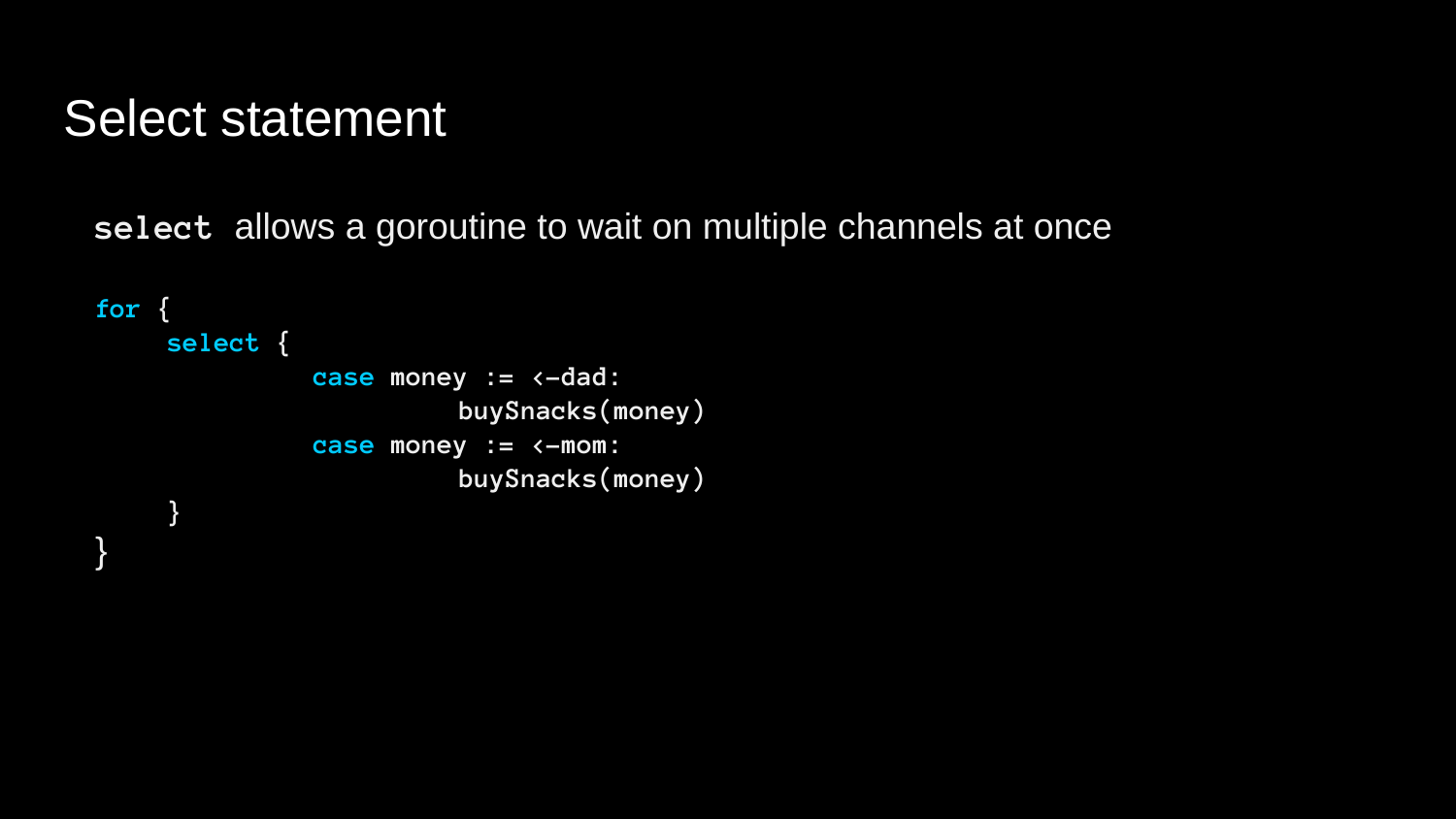

Select statement
select allows a goroutine to wait on multiple channels at once

for {
select {
	case money := <-dad:
		buySnacks(money)
	case money := <-mom:
		buySnacks(money)
}
}